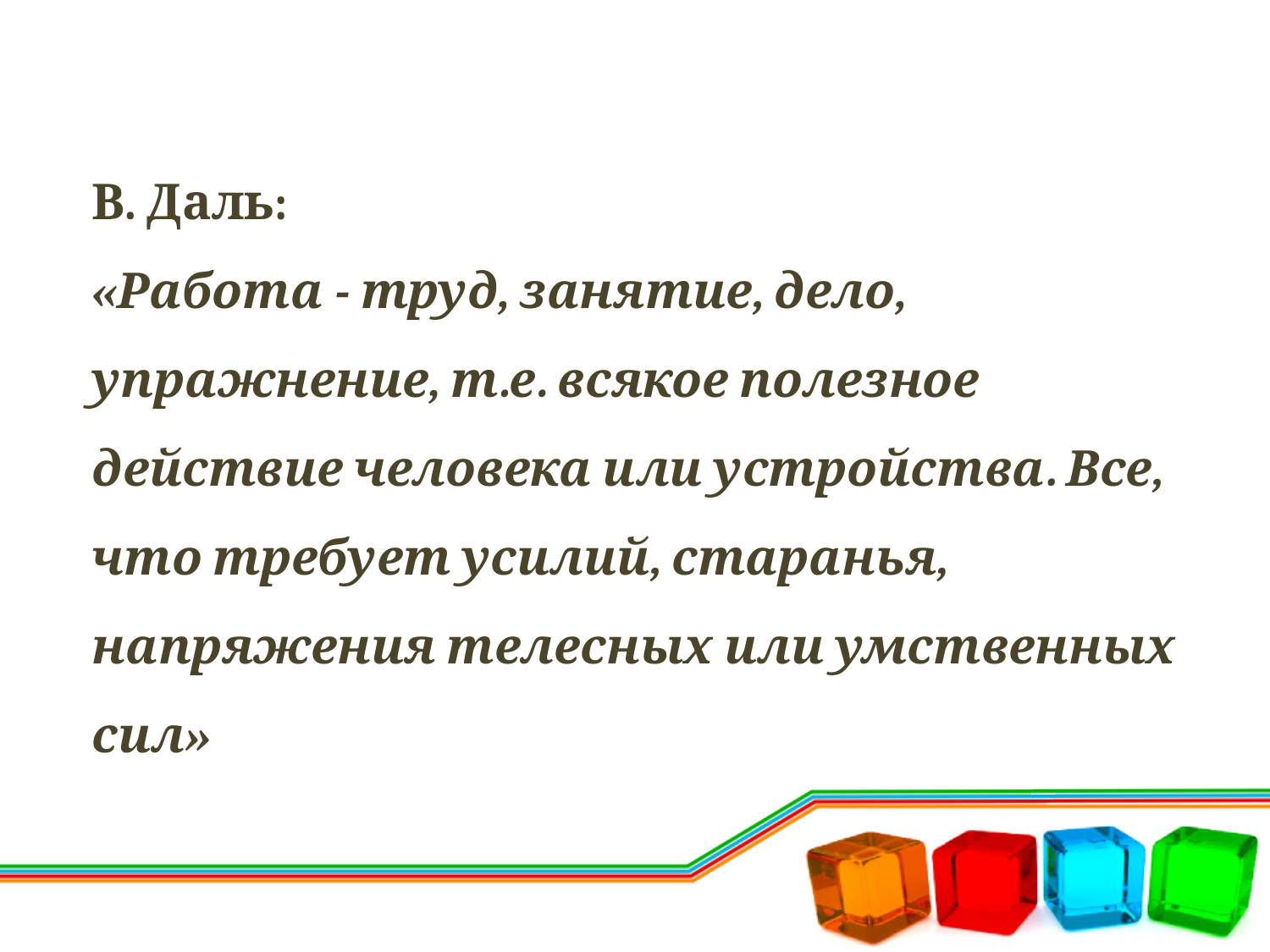

#
В. Даль:
«Работа - труд, занятие, дело, упражнение, т.е. всякое полезное действие человека или устройства. Все, что требует усилий, старанья, напряжения телесных или умственных сил»